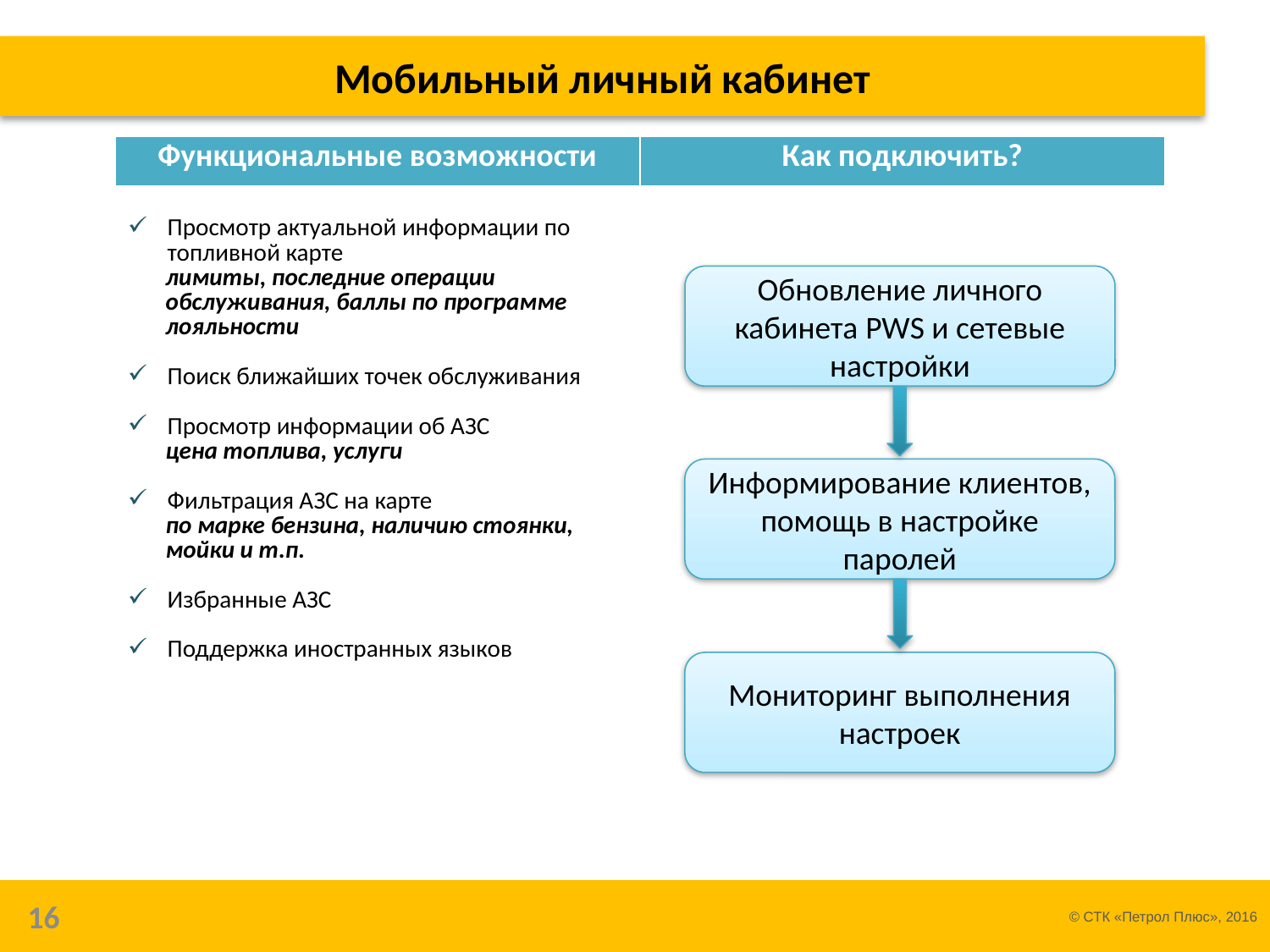

Мобильный личный кабинет
| Функциональные возможности | Как подключить? |
| --- | --- |
| Просмотр актуальной информации по топливной карте лимиты, последние операции обслуживания, баллы по программе лояльности Поиск ближайших точек обслуживания Просмотр информации об АЗС цена топлива, услуги Фильтрация АЗС на карте по марке бензина, наличию стоянки, мойки и т.п. Избранные АЗС Поддержка иностранных языков |  |
Обновление личного кабинета PWS и сетевые настройки

Информирование клиентов, помощь в настройке паролей

Мониторинг выполнения настроек
© СТК «Петрол Плюс», 2016
16